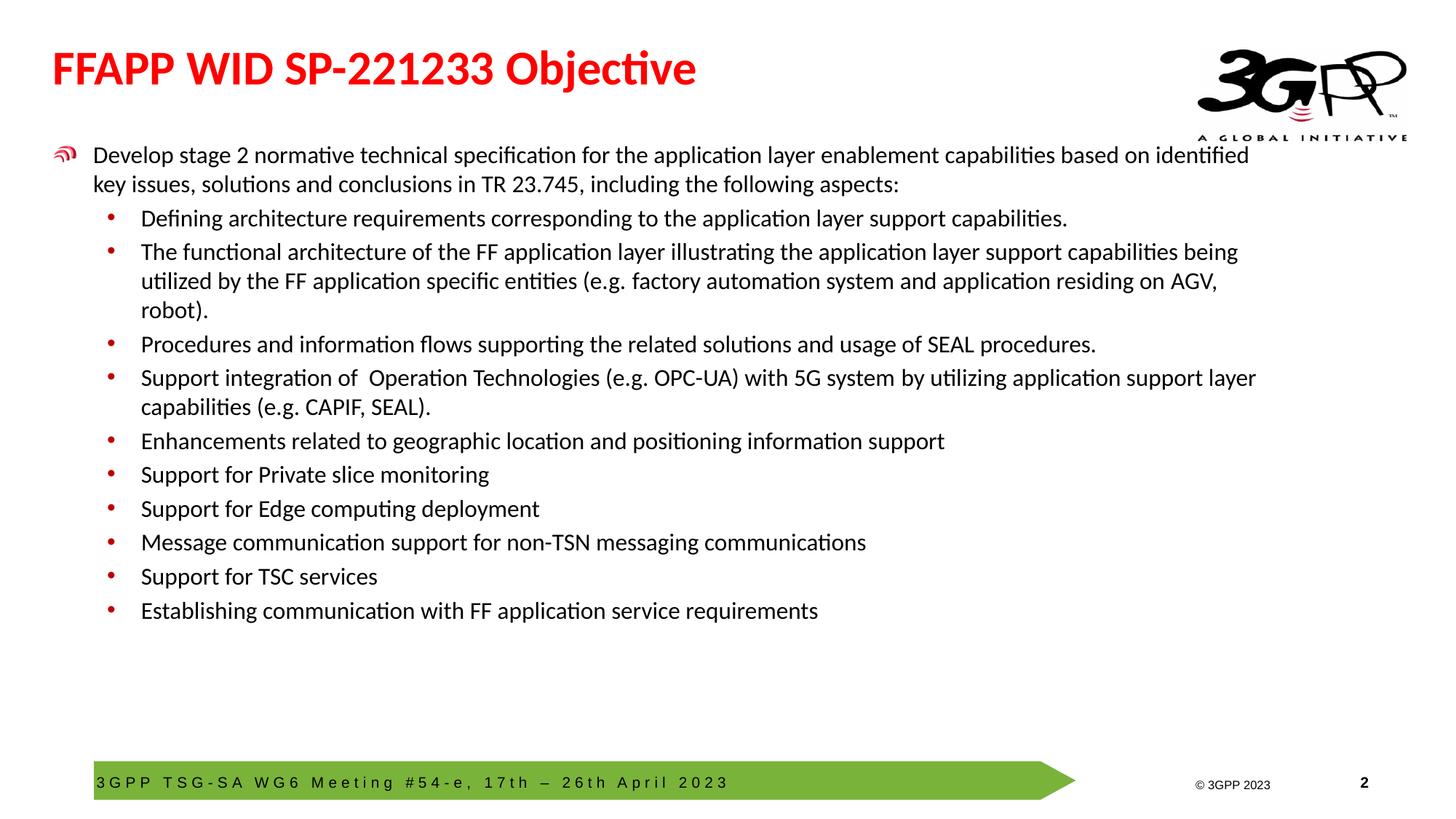

# FFAPP WID SP-221233 Objective
Develop stage 2 normative technical specification for the application layer enablement capabilities based on identified key issues, solutions and conclusions in TR 23.745, including the following aspects:
Defining architecture requirements corresponding to the application layer support capabilities.
The functional architecture of the FF application layer illustrating the application layer support capabilities being utilized by the FF application specific entities (e.g. factory automation system and application residing on AGV, robot).
Procedures and information flows supporting the related solutions and usage of SEAL procedures.
Support integration of  Operation Technologies (e.g. OPC-UA) with 5G system by utilizing application support layer capabilities (e.g. CAPIF, SEAL).
Enhancements related to geographic location and positioning information support
Support for Private slice monitoring
Support for Edge computing deployment
Message communication support for non-TSN messaging communications
Support for TSC services
Establishing communication with FF application service requirements